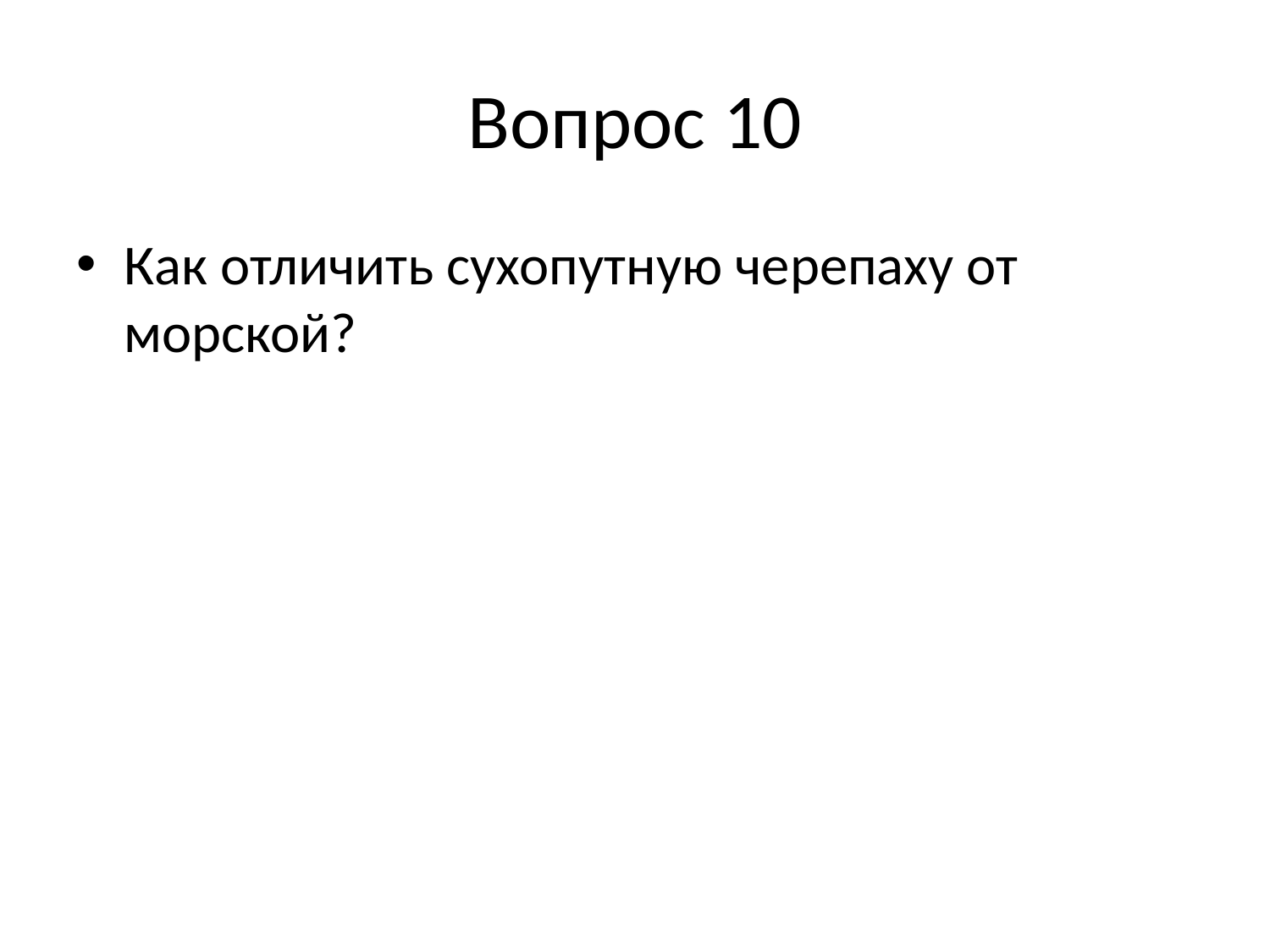

# Вопрос 10
Как отличить сухопутную черепаху от морской?